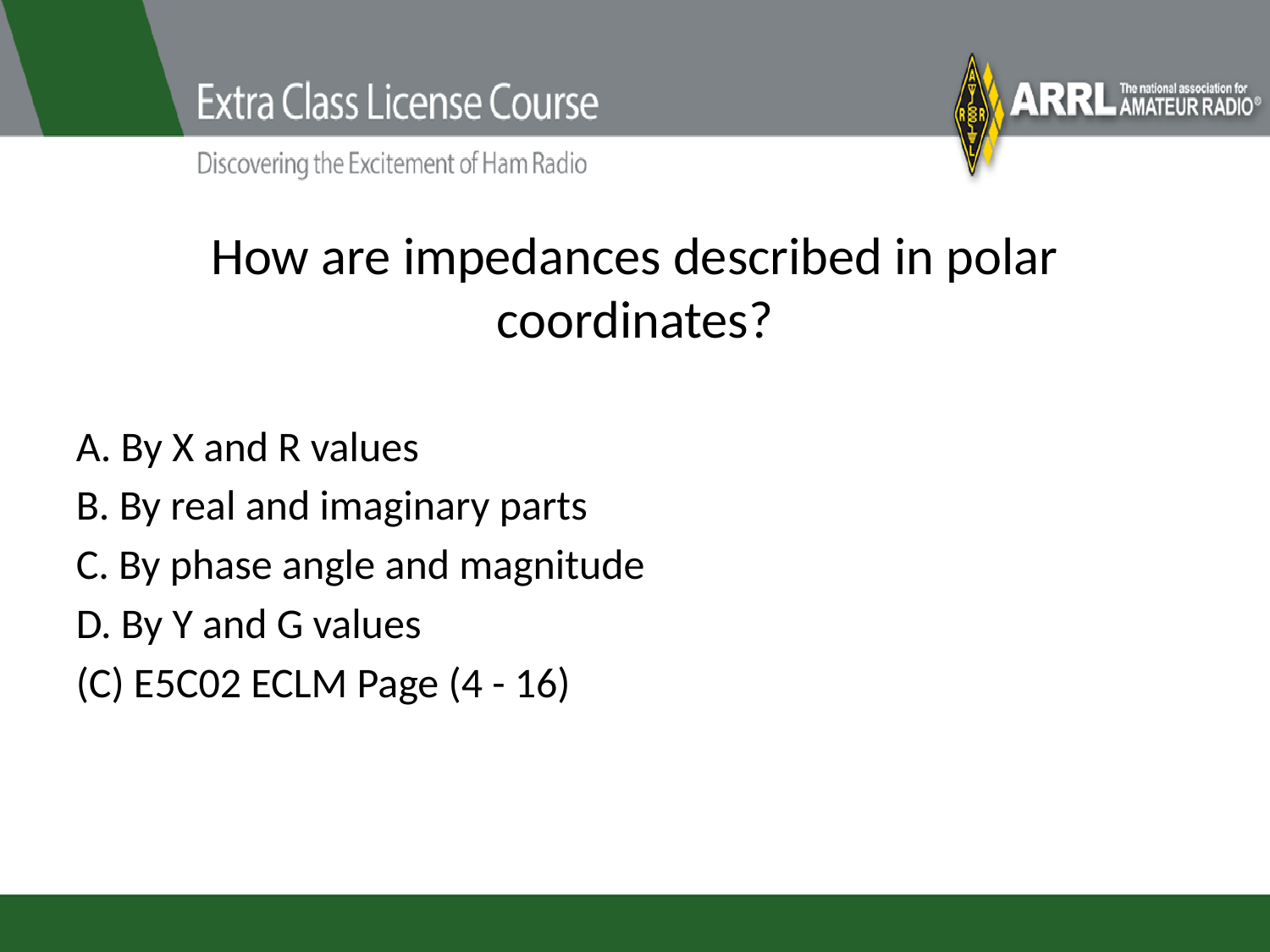

# How are impedances described in polar coordinates?
A. By X and R values
B. By real and imaginary parts
C. By phase angle and magnitude
D. By Y and G values
(C) E5C02 ECLM Page (4 - 16)